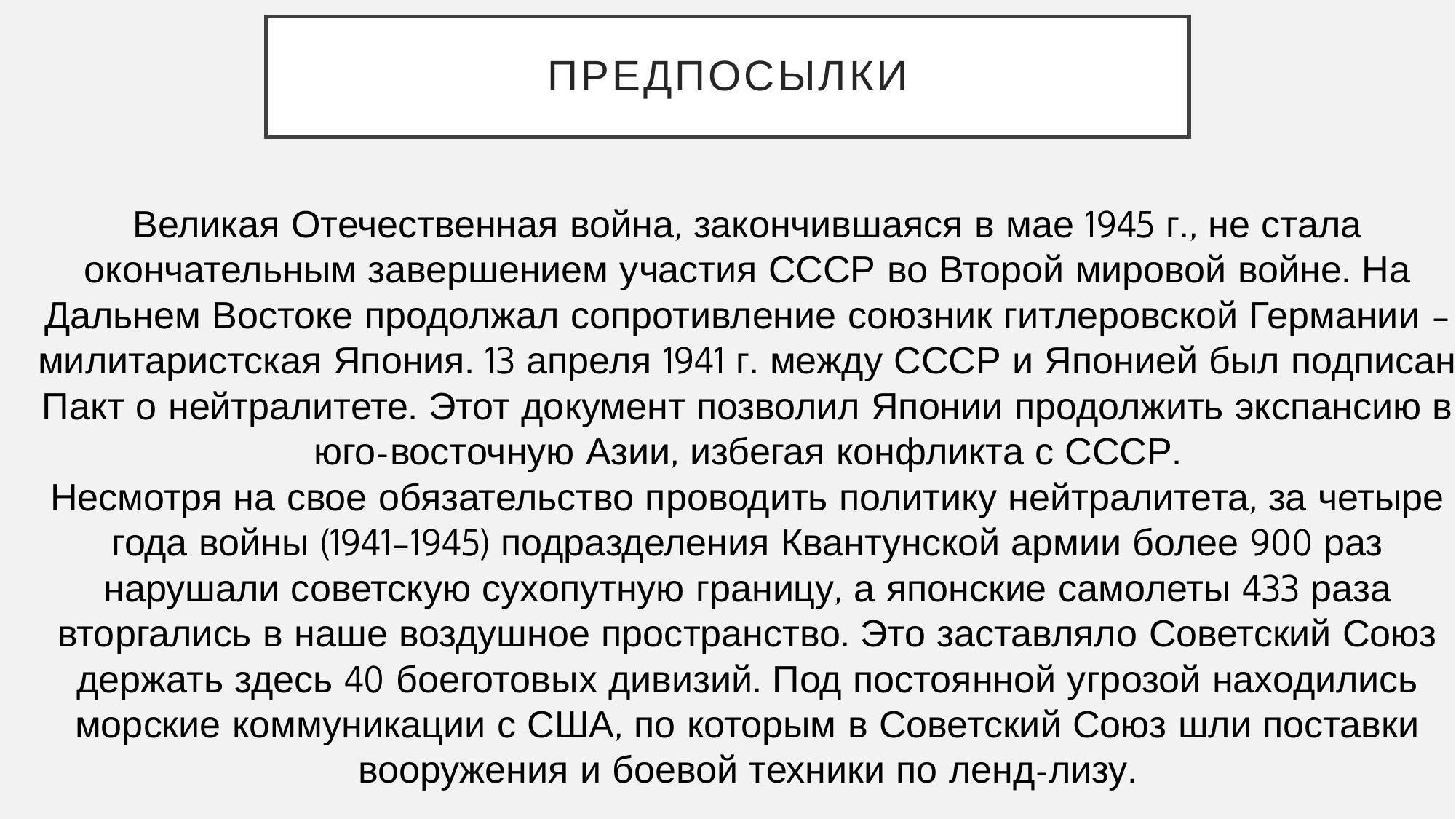

# Предпосылки
Великая Отечественная война, закончившаяся в мае 1945 г., не стала окончательным завершением участия СССР во Второй мировой войне. На Дальнем Востоке продолжал сопротивление союзник гитлеровской Германии – милитаристская Япония. 13 апреля 1941 г. между СССР и Японией был подписан Пакт о нейтралитете. Этот документ позволил Японии продолжить экспансию в юго-восточную Азии, избегая конфликта с СССР.
Несмотря на свое обязательство проводить политику нейтралитета, за четыре года войны (1941–1945) подразделения Квантунской армии более 900 раз нарушали советскую сухопутную границу, а японские самолеты 433 раза вторгались в наше воздушное пространство. Это заставляло Советский Союз держать здесь 40 боеготовых дивизий. Под постоянной угрозой находились морские коммуникации с США, по которым в Советский Союз шли поставки вооружения и боевой техники по ленд-лизу.